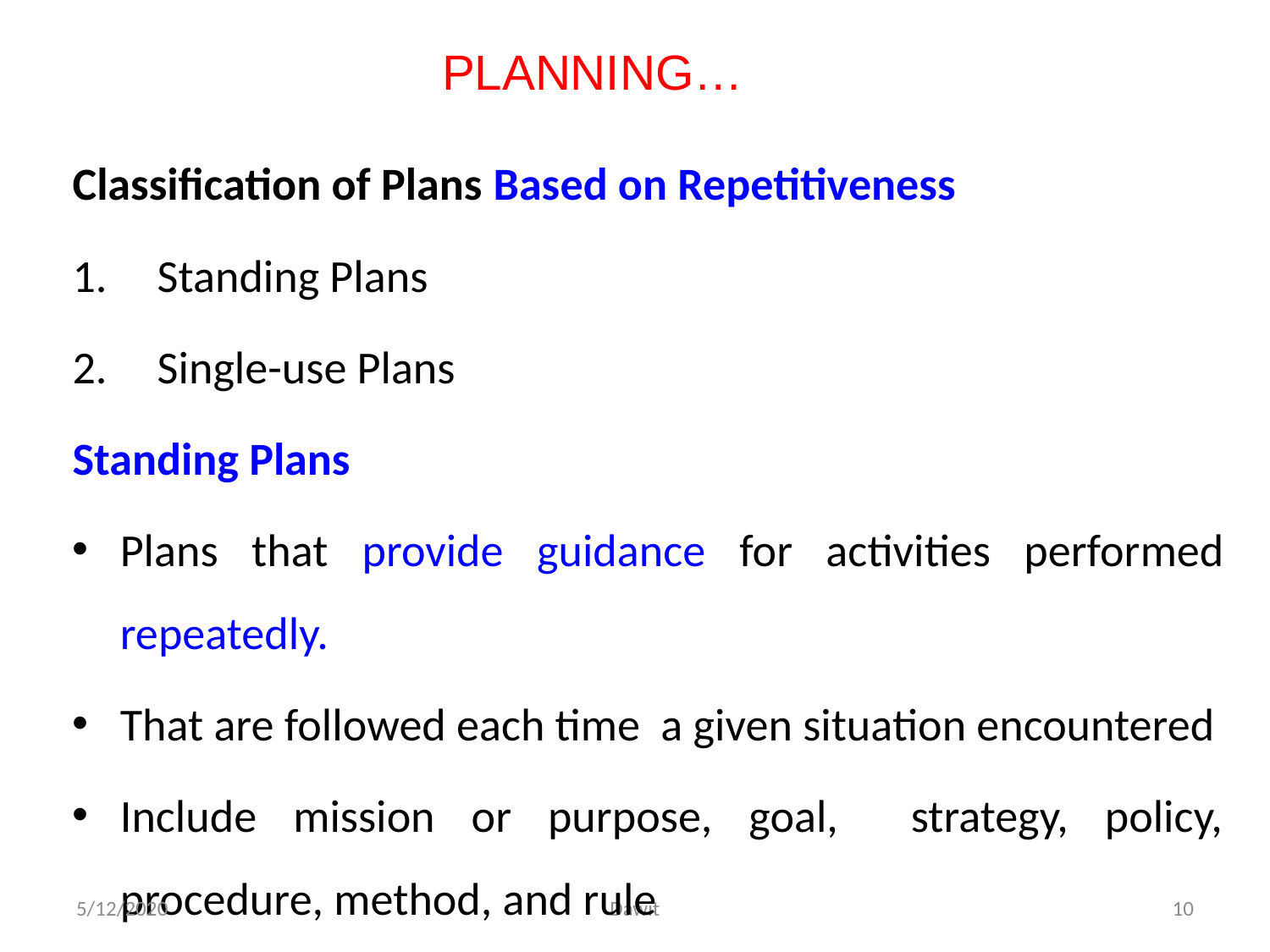

# PLANNING…
Classification of Plans Based on Repetitiveness
Standing Plans
Single-use Plans
Standing Plans
Plans that provide guidance for activities performed repeatedly.
That are followed each time  a given situation encountered
Include mission or purpose, goal,  strategy, policy, procedure, method, and rule

5/12/2020
Dawit
10